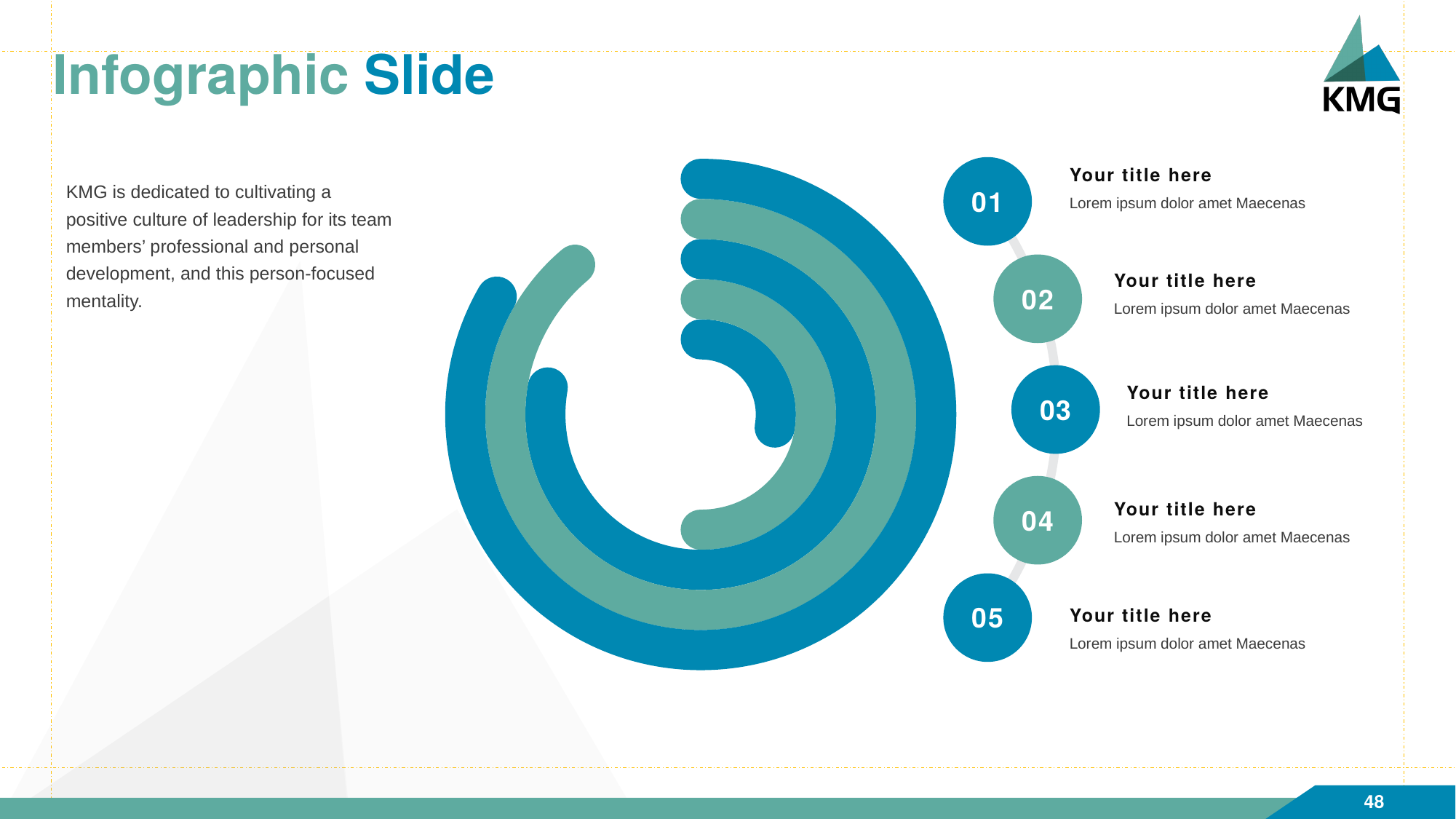

# Infographic Slide

Your title here

KMG is dedicated to cultivating a positive culture of leadership for its team members’ professional and personal development, and this person-focused mentality.
01
Lorem ipsum dolor amet Maecenas

Your title here
02
Lorem ipsum dolor amet Maecenas

Your title here
03
Lorem ipsum dolor amet Maecenas

Your title here
04
Lorem ipsum dolor amet Maecenas

05
Your title here
Lorem ipsum dolor amet Maecenas